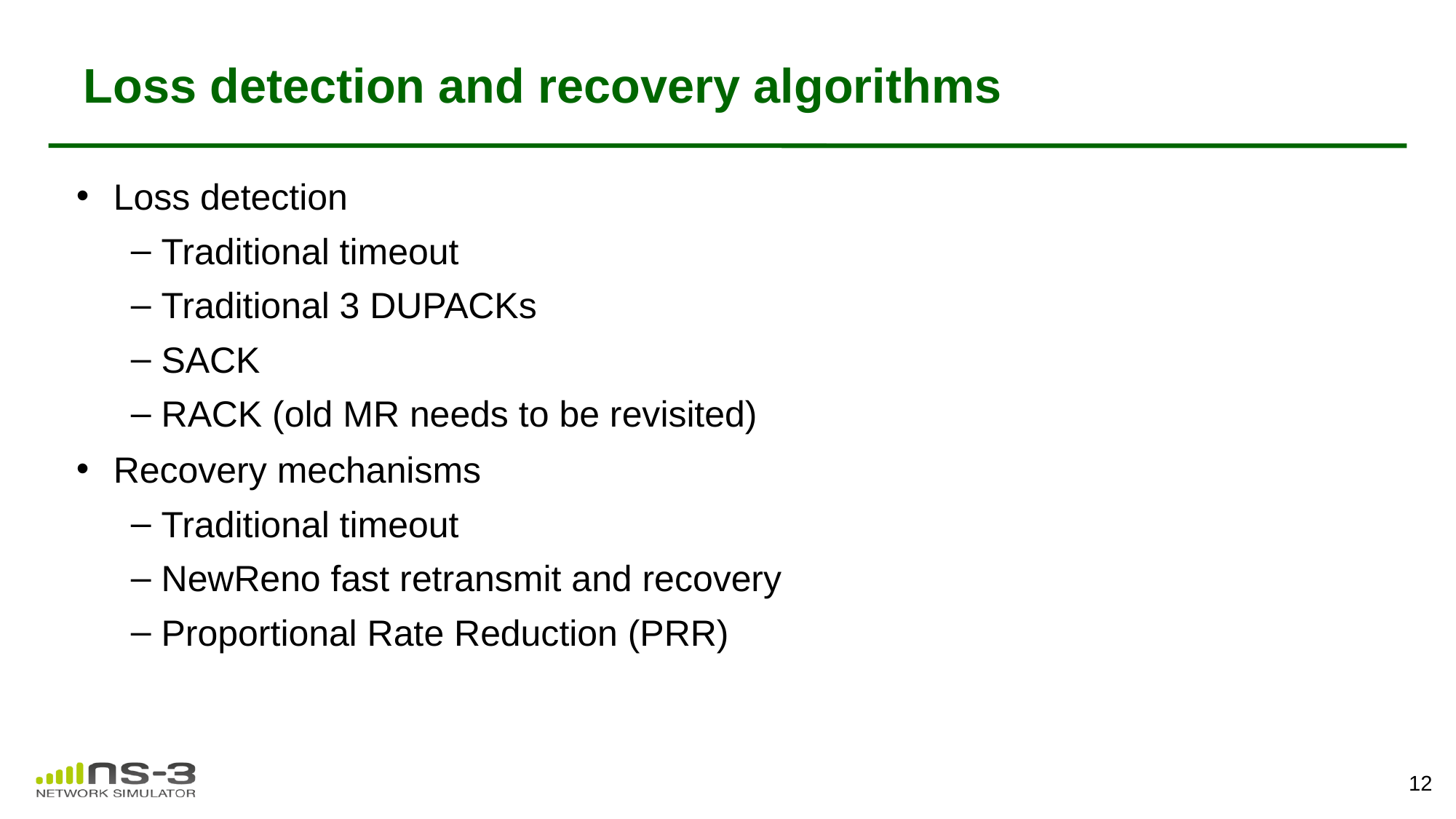

12
# Loss detection and recovery algorithms
Loss detection
Traditional timeout
Traditional 3 DUPACKs
SACK
RACK (old MR needs to be revisited)
Recovery mechanisms
Traditional timeout
NewReno fast retransmit and recovery
Proportional Rate Reduction (PRR)
ns-3 Training, June 2019